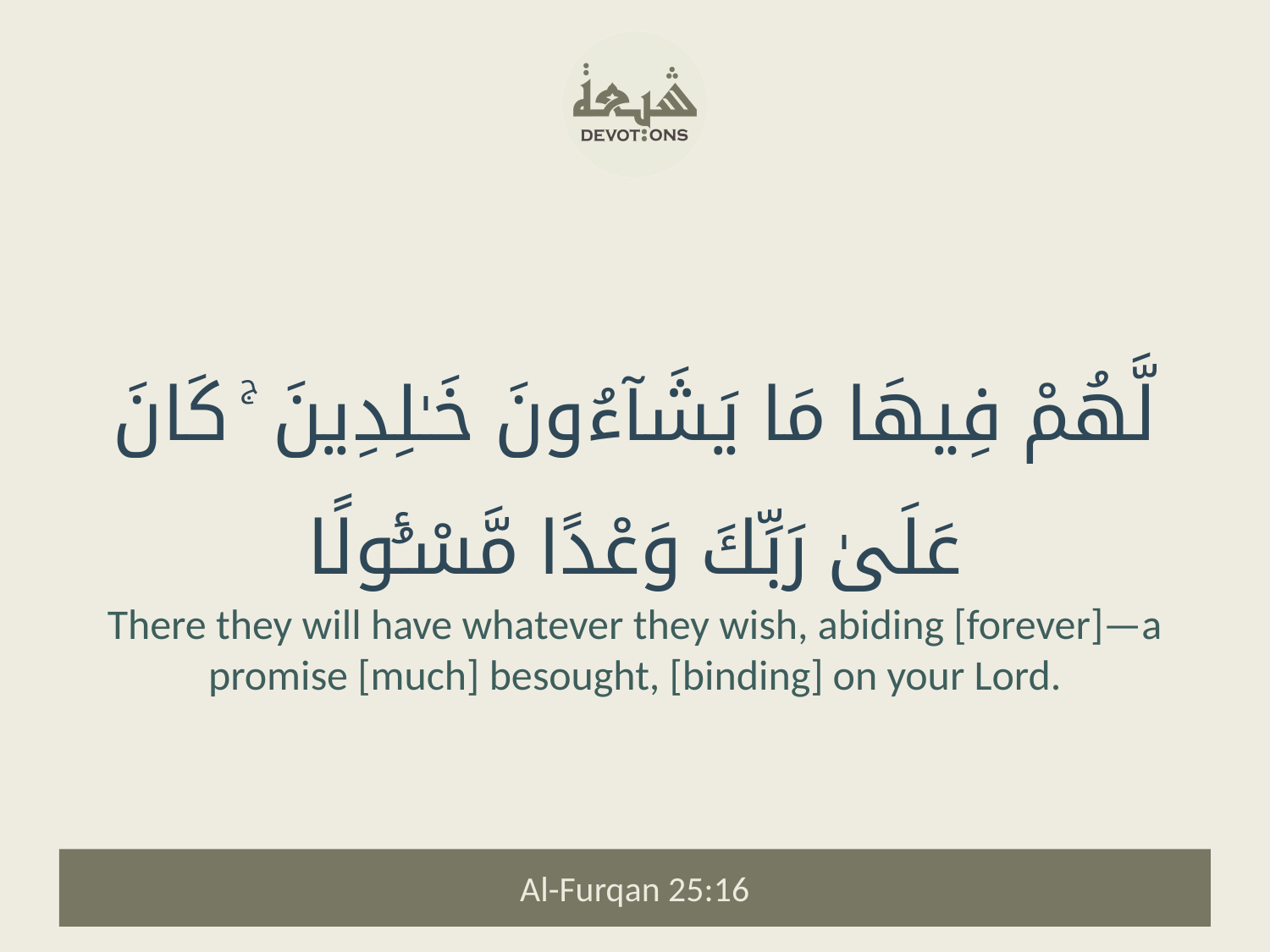

لَّهُمْ فِيهَا مَا يَشَآءُونَ خَـٰلِدِينَ ۚ كَانَ عَلَىٰ رَبِّكَ وَعْدًا مَّسْـُٔولًا
There they will have whatever they wish, abiding [forever]—a promise [much] besought, [binding] on your Lord.
Al-Furqan 25:16